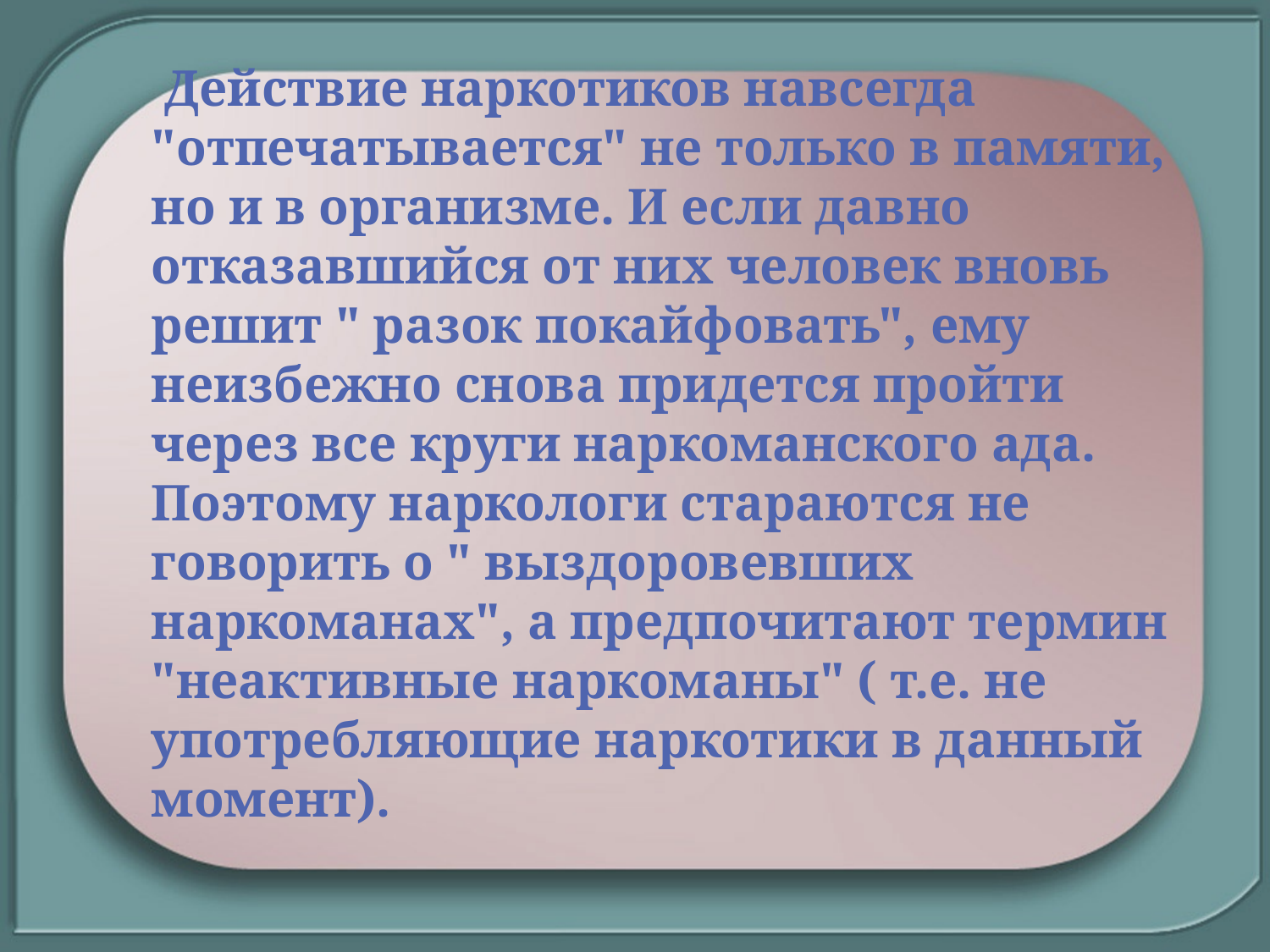

Действие наркотиков навсегда "отпечатывается" не только в памяти, но и в организме. И если давно отказавшийся от них человек вновь решит " разок покайфовать", ему неизбежно снова придется пройти через все круги наркоманского ада. Поэтому наркологи стараются не говорить о " выздоровевших наркоманах", а предпочитают термин "неактивные наркоманы" ( т.е. не употребляющие наркотики в данный момент).